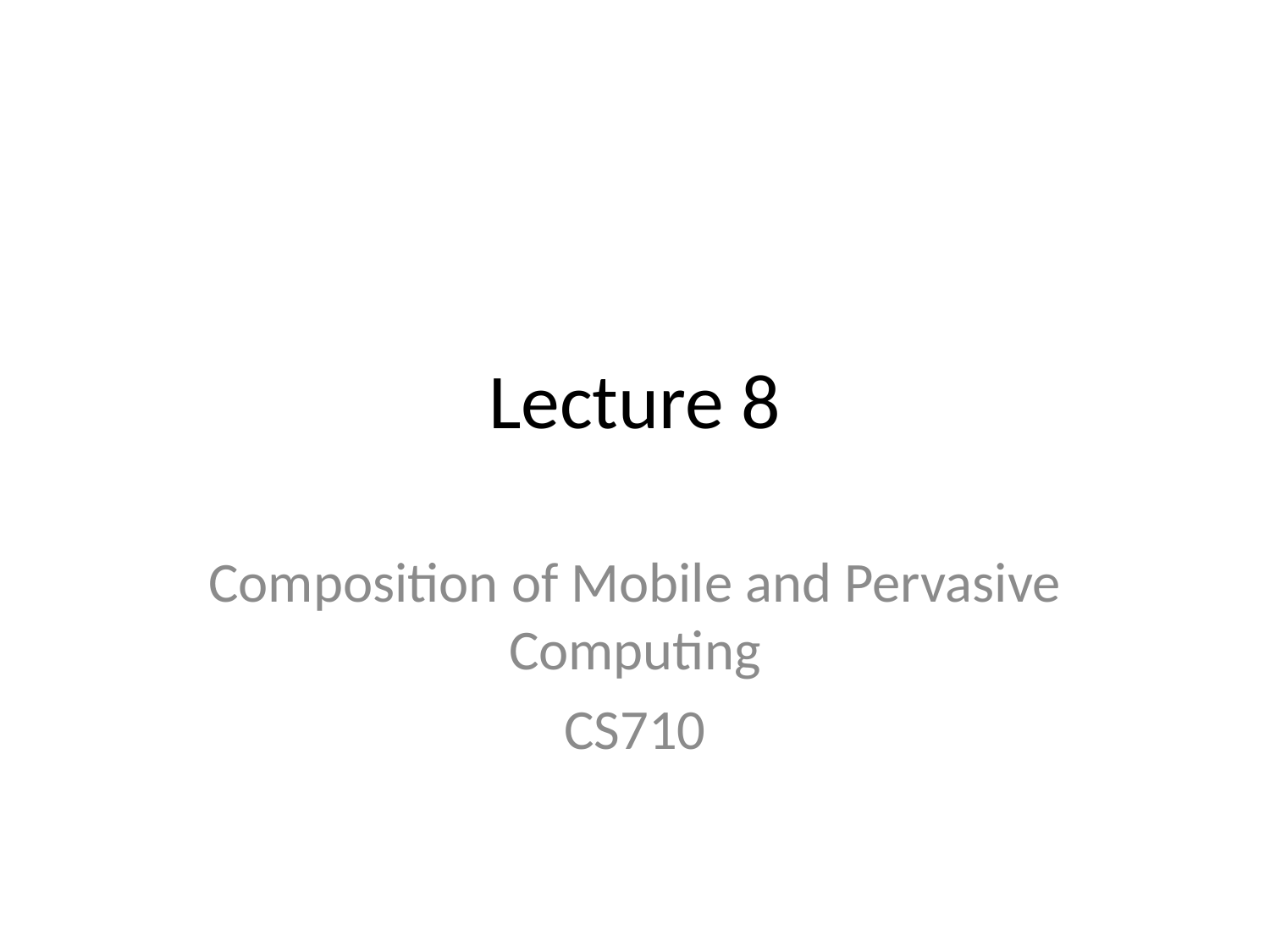

# Lecture 8
Composition of Mobile and Pervasive Computing
CS710